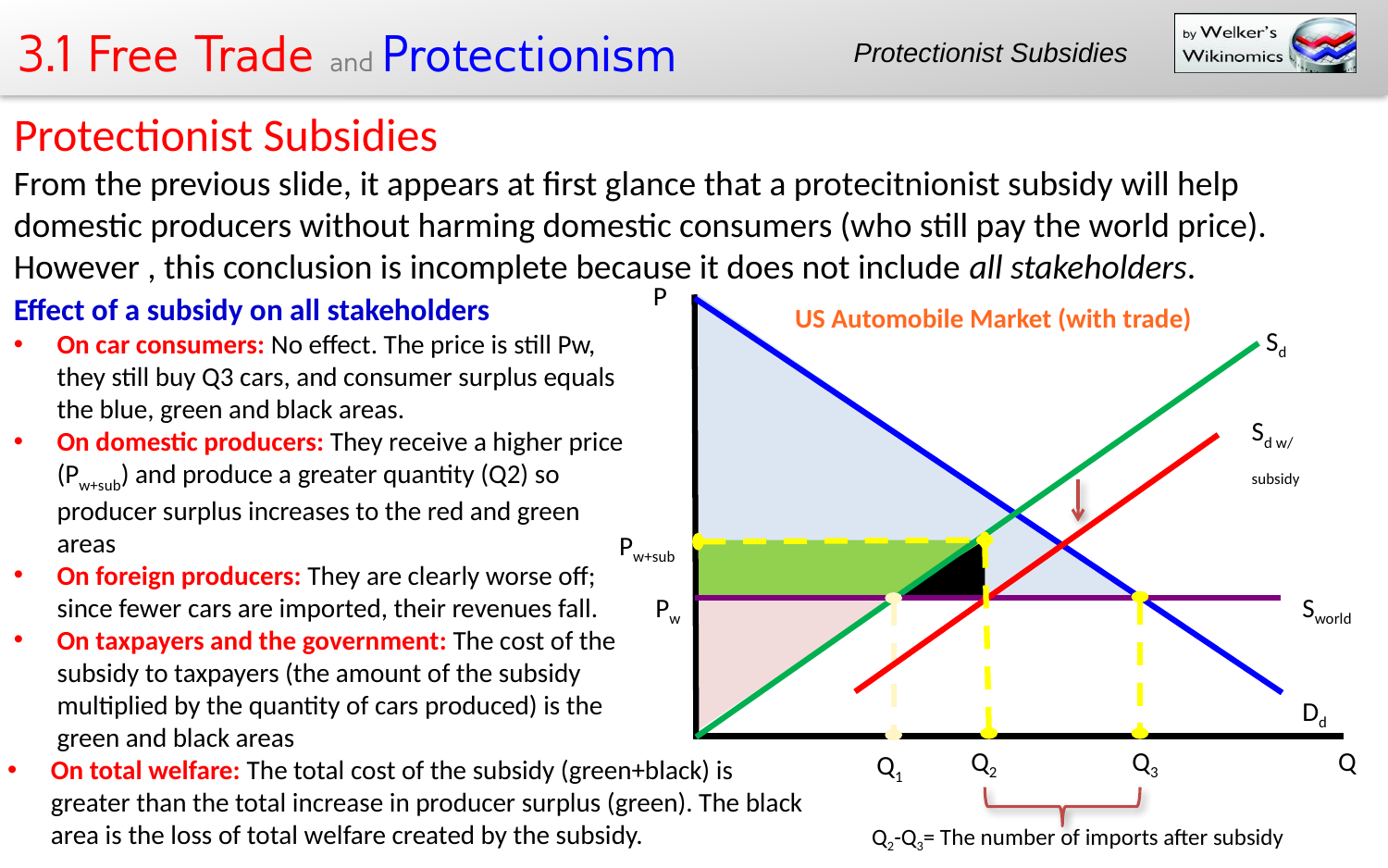

Protectionist Subsidies
Protectionist Subsidies
From the previous slide, it appears at first glance that a protecitnionist subsidy will help domestic producers without harming domestic consumers (who still pay the world price). However , this conclusion is incomplete because it does not include all stakeholders.
P
US Automobile Market (with trade)
Sd
Sd w/ subsidy
Pw+sub
Pw
Sworld
Dd
Q3
Q
Q2
Q1
Q2-Q3= The number of imports after subsidy

Effect of a subsidy on all stakeholders
On car consumers: No effect. The price is still Pw, they still buy Q3 cars, and consumer surplus equals the blue, green and black areas.
On domestic producers: They receive a higher price (Pw+sub) and produce a greater quantity (Q2) so producer surplus increases to the red and green areas
On foreign producers: They are clearly worse off; since fewer cars are imported, their revenues fall.
On taxpayers and the government: The cost of the subsidy to taxpayers (the amount of the subsidy multiplied by the quantity of cars produced) is the green and black areas
On total welfare: The total cost of the subsidy (green+black) is greater than the total increase in producer surplus (green). The black area is the loss of total welfare created by the subsidy.